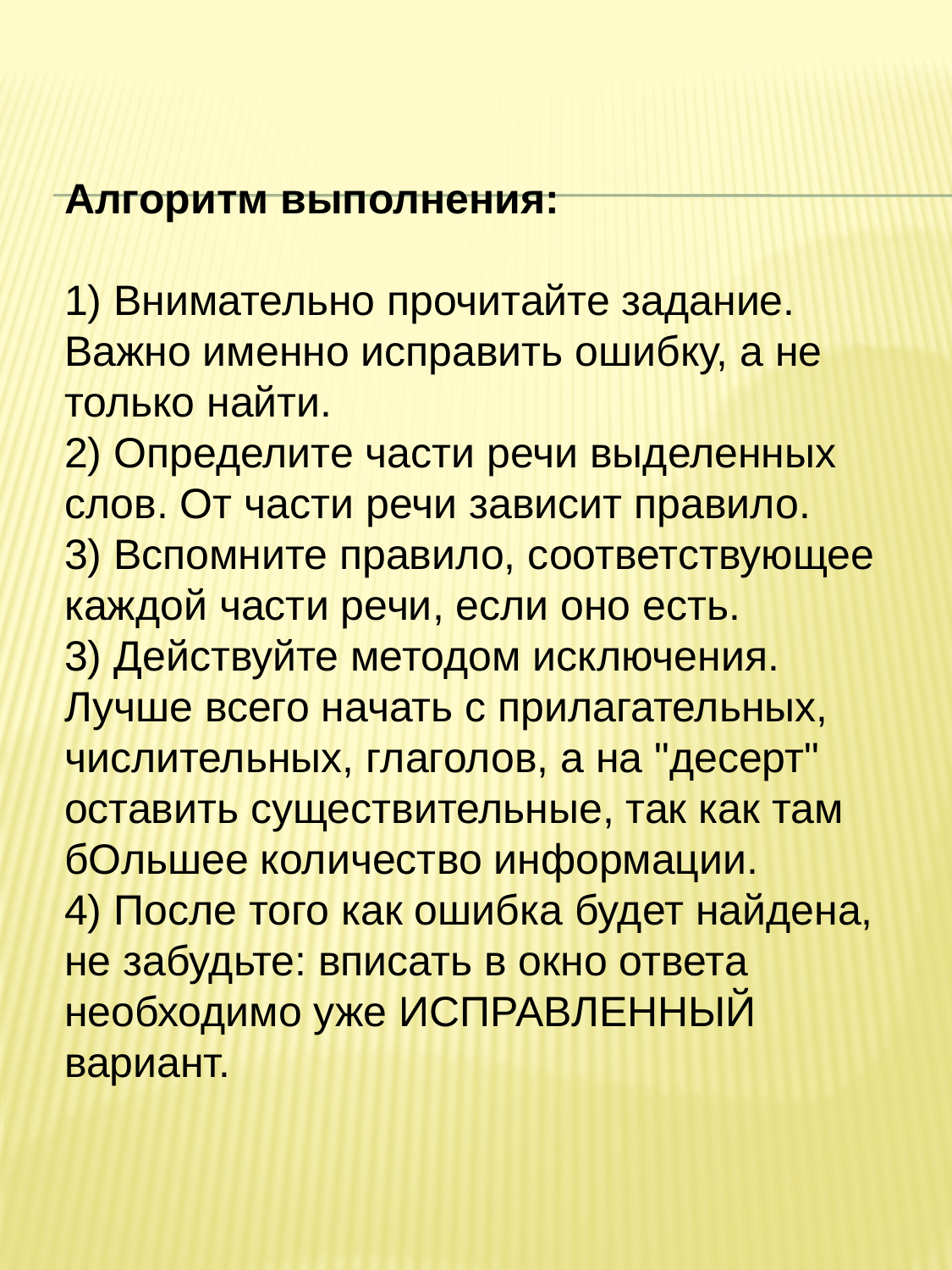

Алгоритм выполнения:
1) Внимательно прочитайте задание. Важно именно исправить ошибку, а не только найти.
2) Определите части речи выделенных слов. От части речи зависит правило. 
3) Вспомните правило, соответствующее каждой части речи, если оно есть. 
3) Действуйте методом исключения. Лучше всего начать с прилагательных, числительных, глаголов, а на "десерт" оставить существительные, так как там бОльшее количество информации. 
4) После того как ошибка будет найдена, не забудьте: вписать в окно ответа необходимо уже ИСПРАВЛЕННЫЙ вариант.